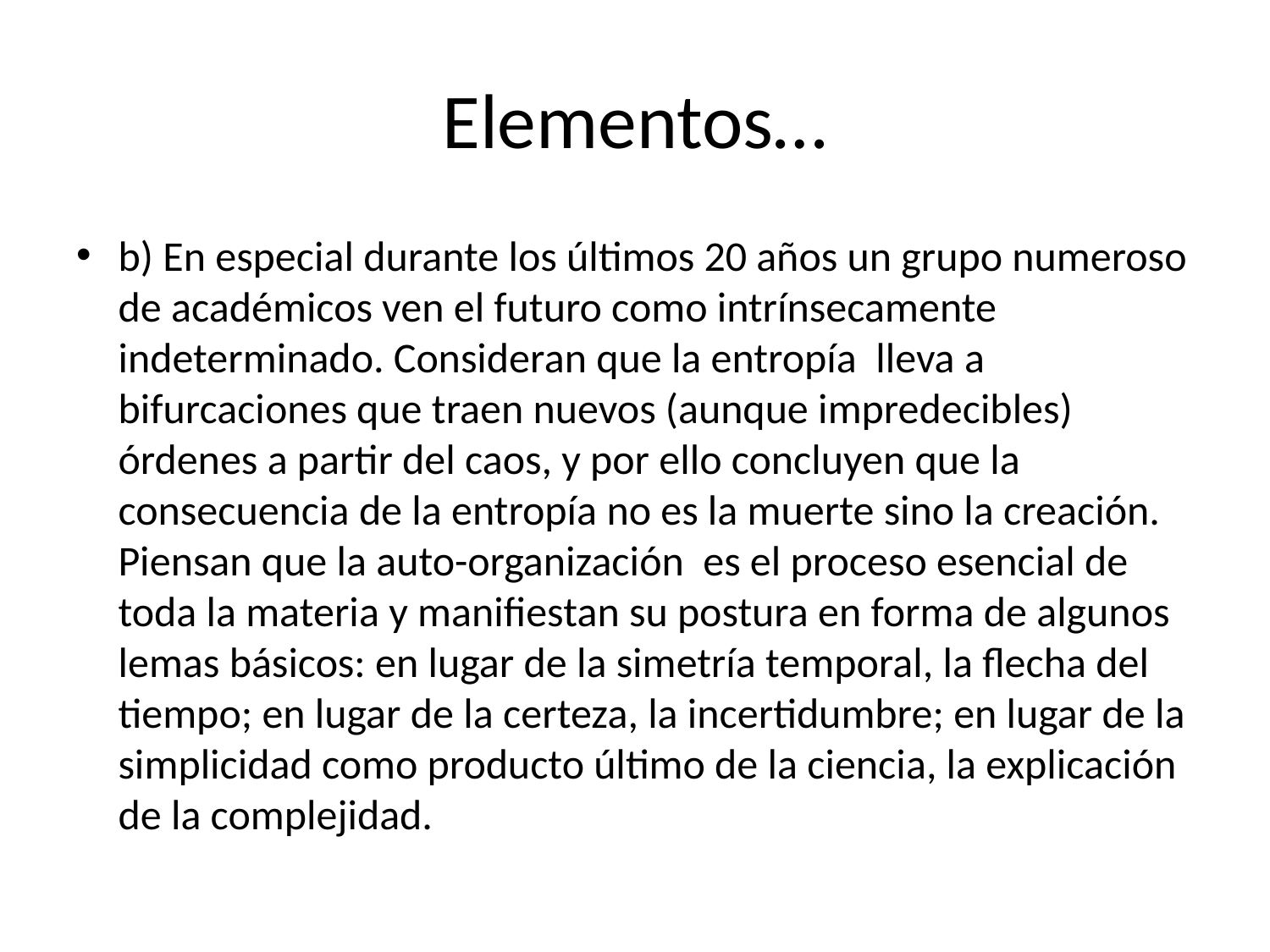

# Elementos…
b) En especial durante los últimos 20 años un grupo numeroso de académicos ven el futuro como intrínsecamente indeterminado. Consideran que la entropía  lleva a bifurcaciones que traen nuevos (aunque impredecibles) órdenes a partir del caos, y por ello concluyen que la consecuencia de la entropía no es la muerte sino la creación. Piensan que la auto-organización  es el proceso esencial de toda la materia y manifiestan su postura en forma de algunos lemas básicos: en lugar de la simetría temporal, la flecha del tiempo; en lugar de la certeza, la incertidumbre; en lugar de la simplicidad como producto último de la ciencia, la explicación de la complejidad.